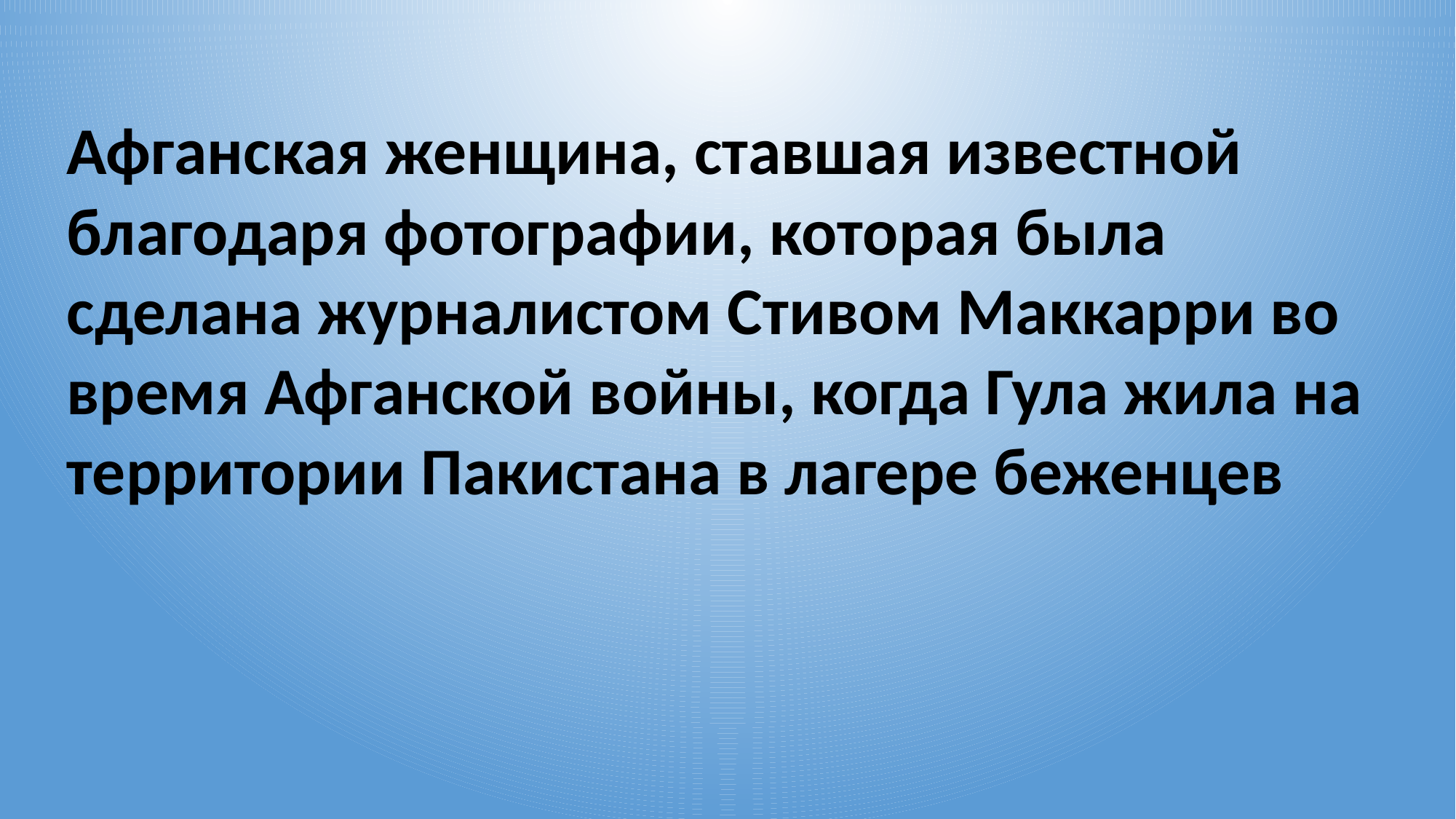

Афганская женщина, ставшая известной благодаря фотографии, которая была сделана журналистом Стивом Маккарри во время Афганской войны, когда Гула жила на территории Пакистана в лагере беженцев